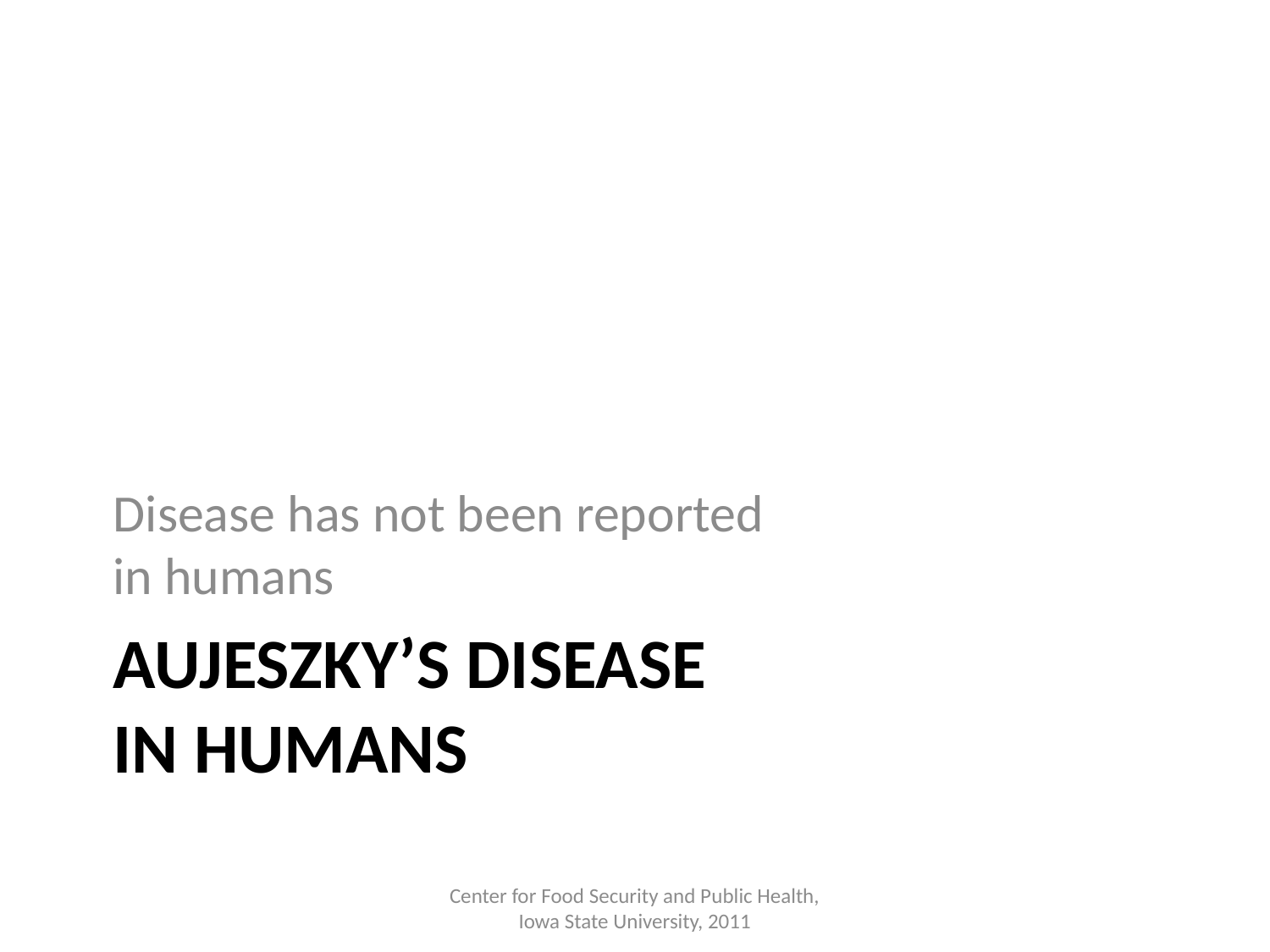

Disease has not been reported
in humans
# Aujeszky’s Disease in Humans
Center for Food Security and Public Health, Iowa State University, 2011